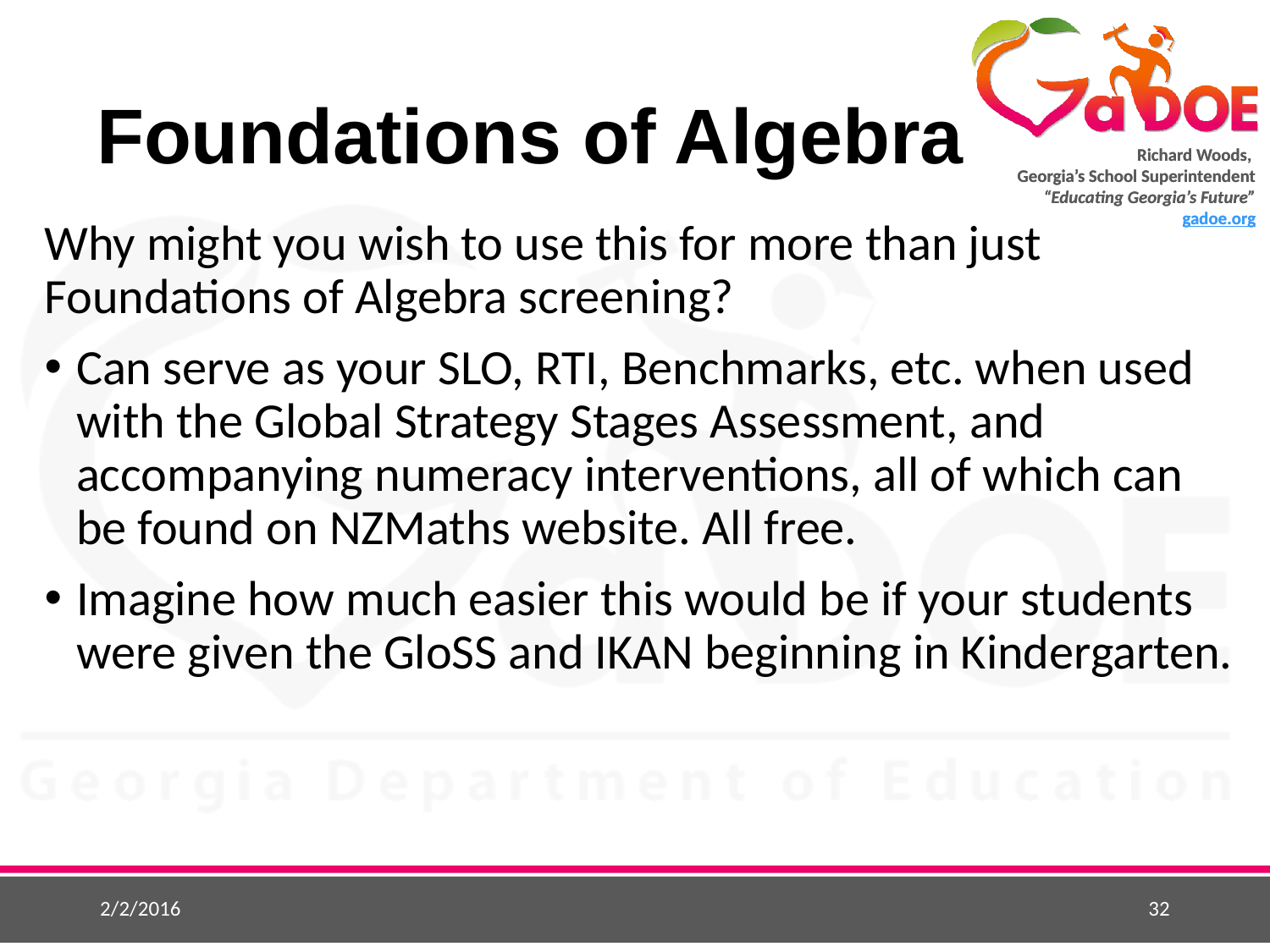

# Foundations of Algebra
Why might you wish to use this for more than just Foundations of Algebra screening?
Can serve as your SLO, RTI, Benchmarks, etc. when used with the Global Strategy Stages Assessment, and accompanying numeracy interventions, all of which can be found on NZMaths website. All free.
Imagine how much easier this would be if your students were given the GloSS and IKAN beginning in Kindergarten.

2/2/2016
32